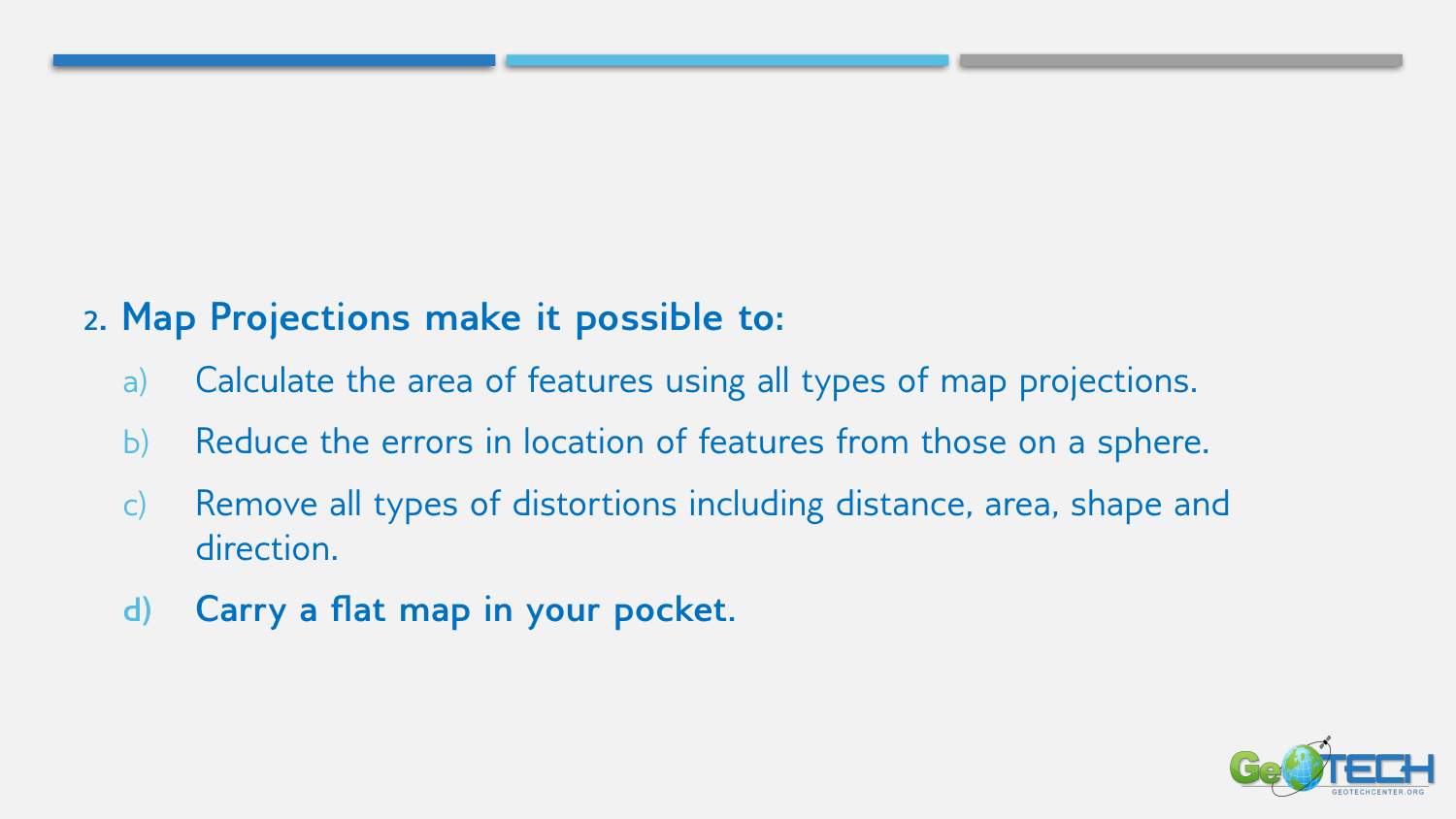

#
2. Map Projections make it possible to:
Calculate the area of features using all types of map projections.
Reduce the errors in location of features from those on a sphere.
Remove all types of distortions including distance, area, shape and direction.
Carry a flat map in your pocket.